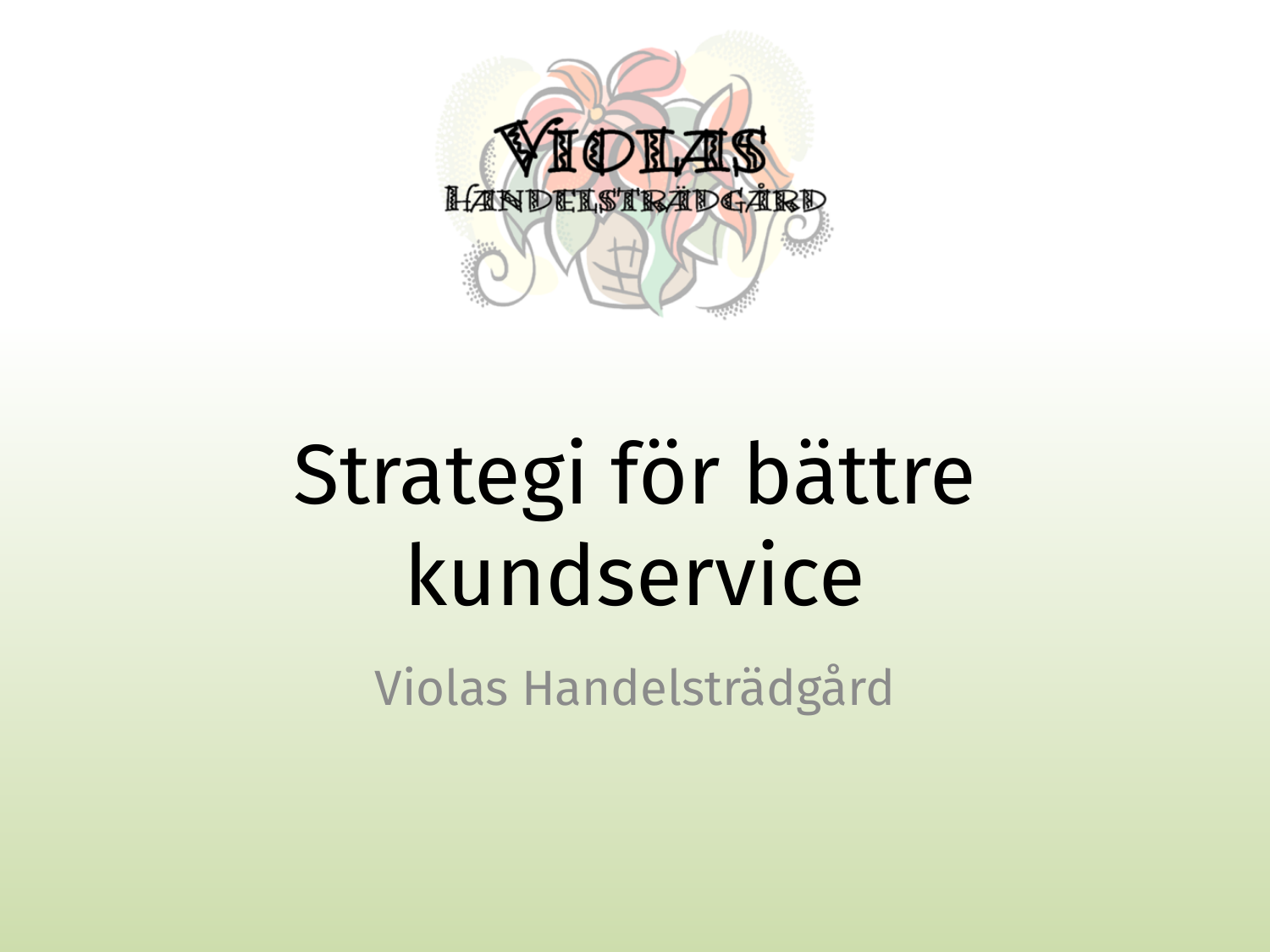

# Strategi för bättre kundservice
Violas Handelsträdgård